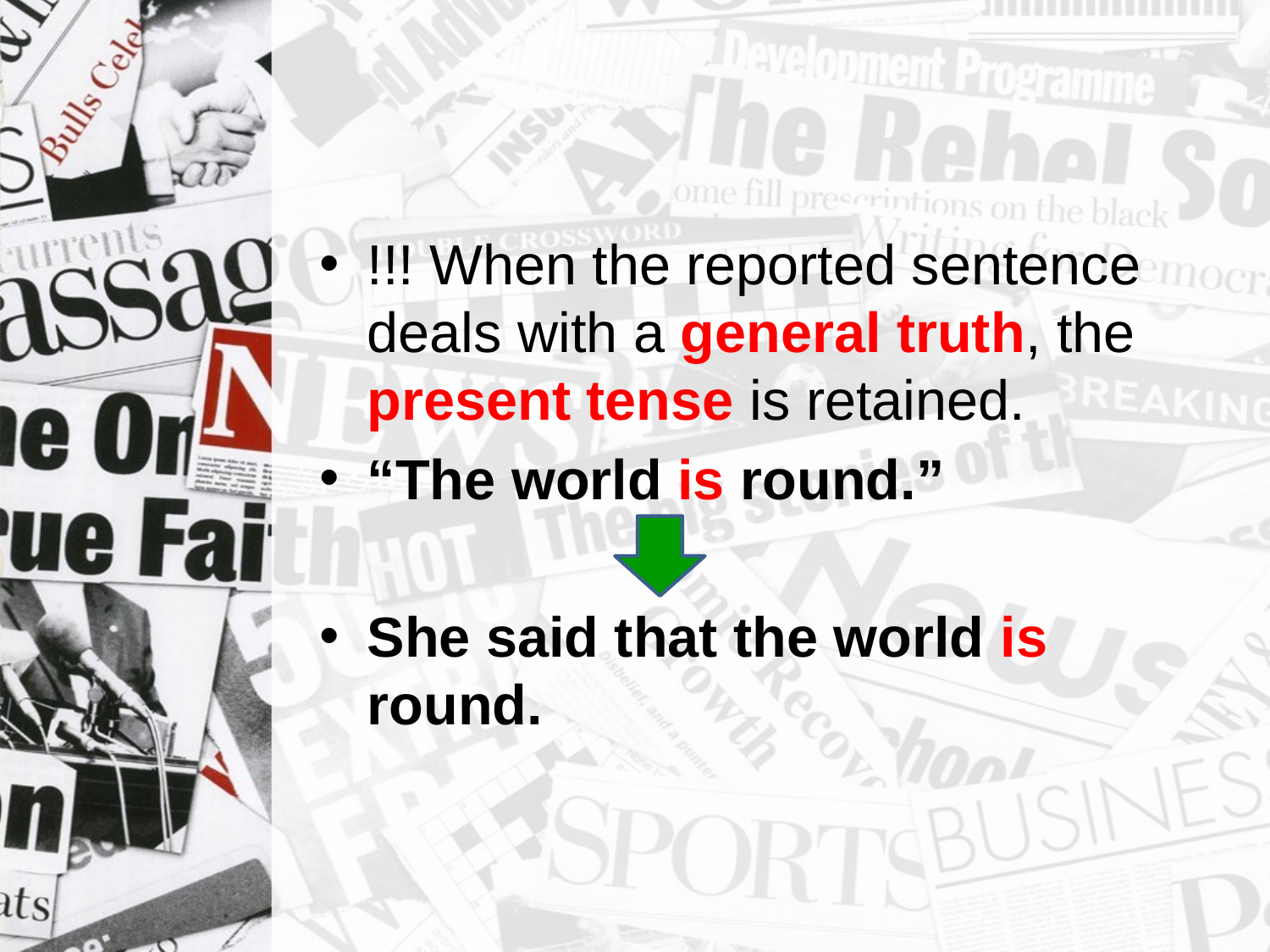

#
!!! When the reported sentence deals with a general truth, the present tense is retained.
“The world is round.”

She said that the world is round.